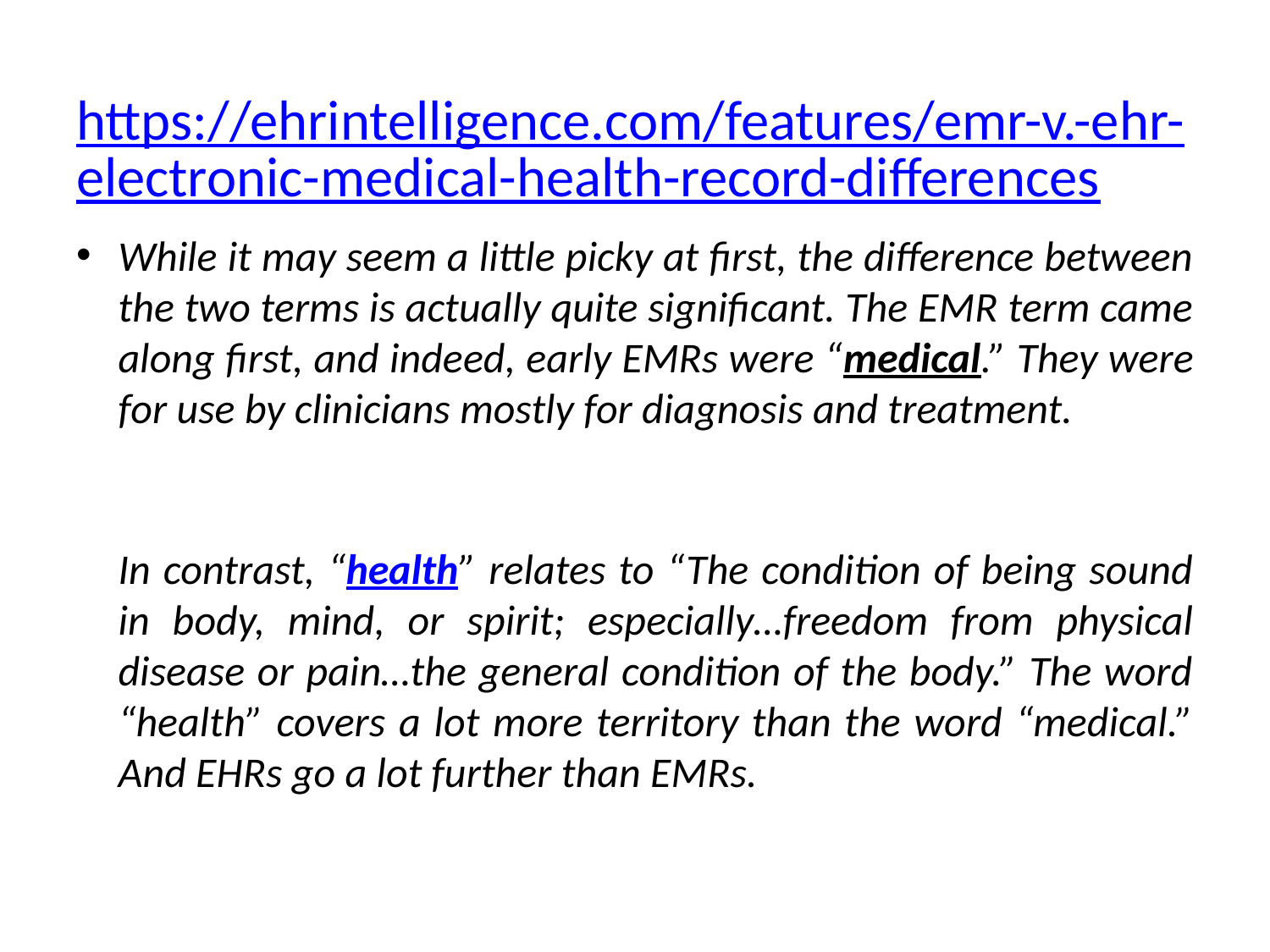

# https://ehrintelligence.com/features/emr-v.-ehr-electronic-medical-health-record-differences
While it may seem a little picky at first, the difference between the two terms is actually quite significant. The EMR term came along first, and indeed, early EMRs were “medical.” They were for use by clinicians mostly for diagnosis and treatment.
In contrast, “health” relates to “The condition of being sound in body, mind, or spirit; especially…freedom from physical disease or pain…the general condition of the body.” The word “health” covers a lot more territory than the word “medical.” And EHRs go a lot further than EMRs.